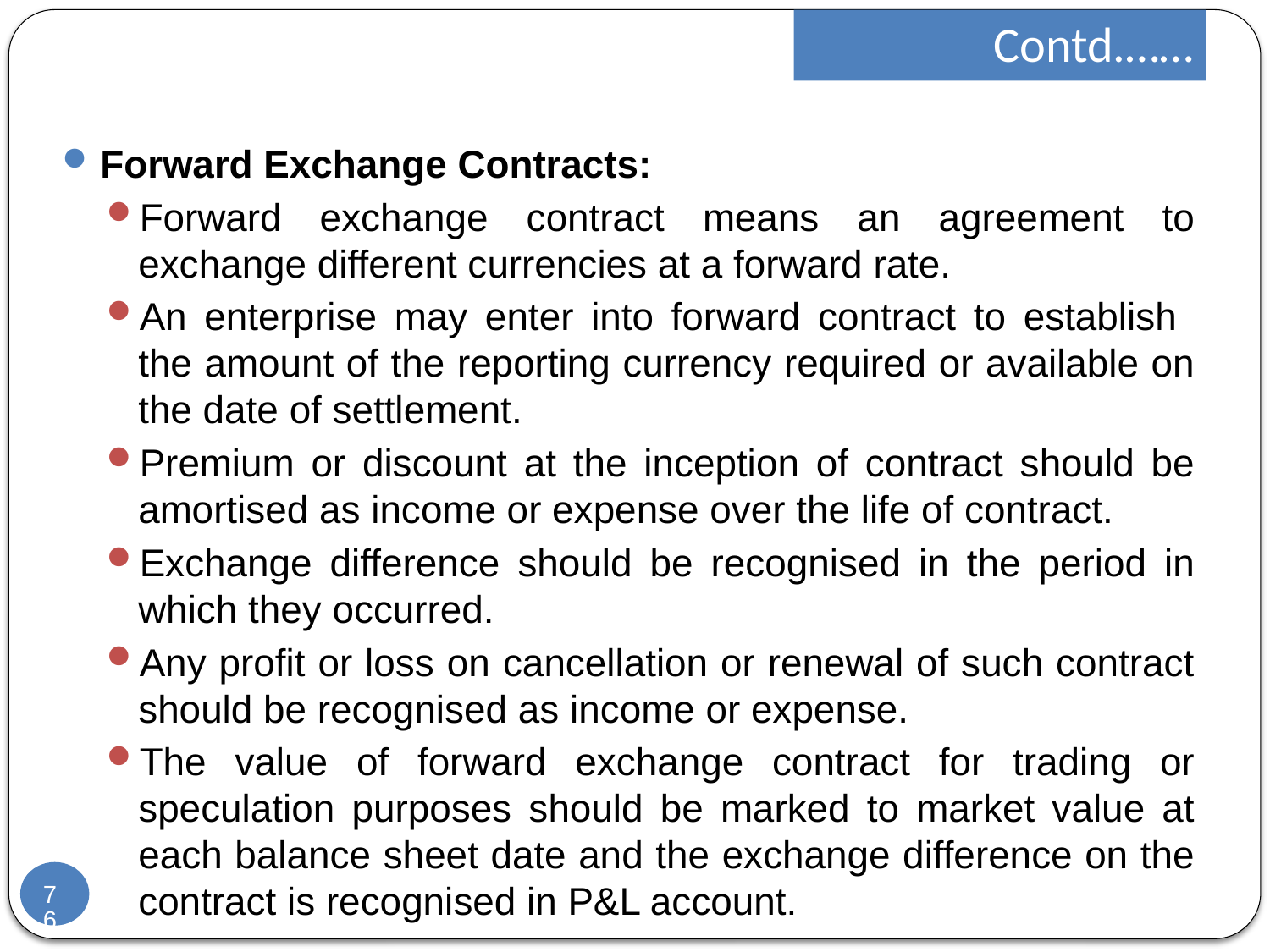

Contd.……
Forward Exchange Contracts:
Forward exchange contract means an agreement to exchange different currencies at a forward rate.
An enterprise may enter into forward contract to establish  the amount of the reporting currency required or available on the date of settlement.
Premium or discount at the inception of contract should be amortised as income or expense over the life of contract.
Exchange difference should be recognised in the period in which they occurred.
Any profit or loss on cancellation or renewal of such contract should be recognised as income or expense.
The value of forward exchange contract for trading or speculation purposes should be marked to market value at each balance sheet date and the exchange difference on the contract is recognised in P&L account.
76